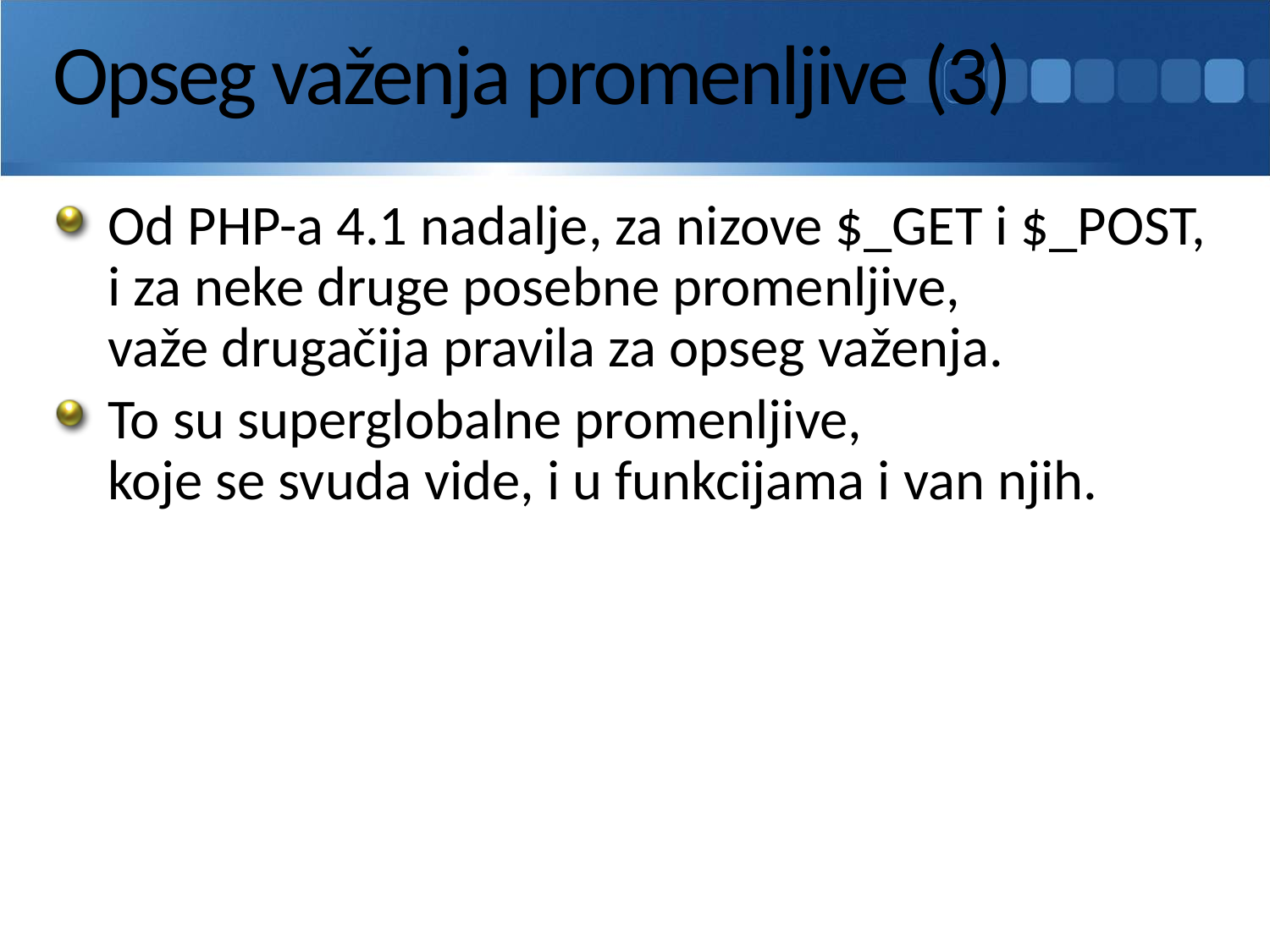

# Opseg važenja promenljive (3)
Od PHP-a 4.1 nadalje, za nizove $_GET i $_POST, i za neke druge posebne promenljive,
važe drugačija pravila za opseg važenja.
To su superglobalne promenljive,
koje se svuda vide, i u funkcijama i van njih.